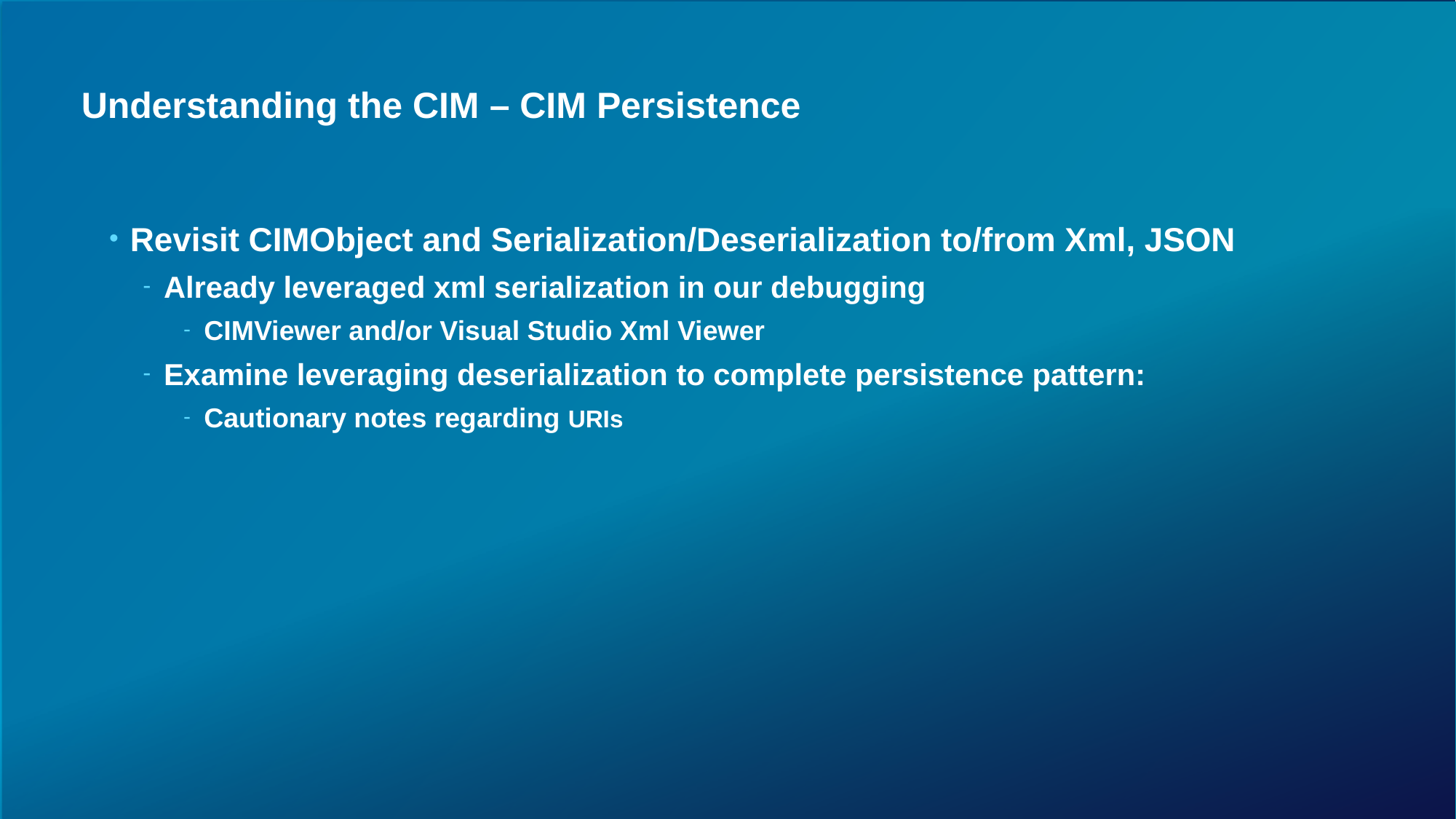

# Understanding the CIM – CIM Persistence

Revisit CIMObject and Serialization/Deserialization to/from Xml, JSON
Already leveraged xml serialization in our debugging
CIMViewer and/or Visual Studio Xml Viewer
Examine leveraging deserialization to complete persistence pattern:
Cautionary notes regarding URIs